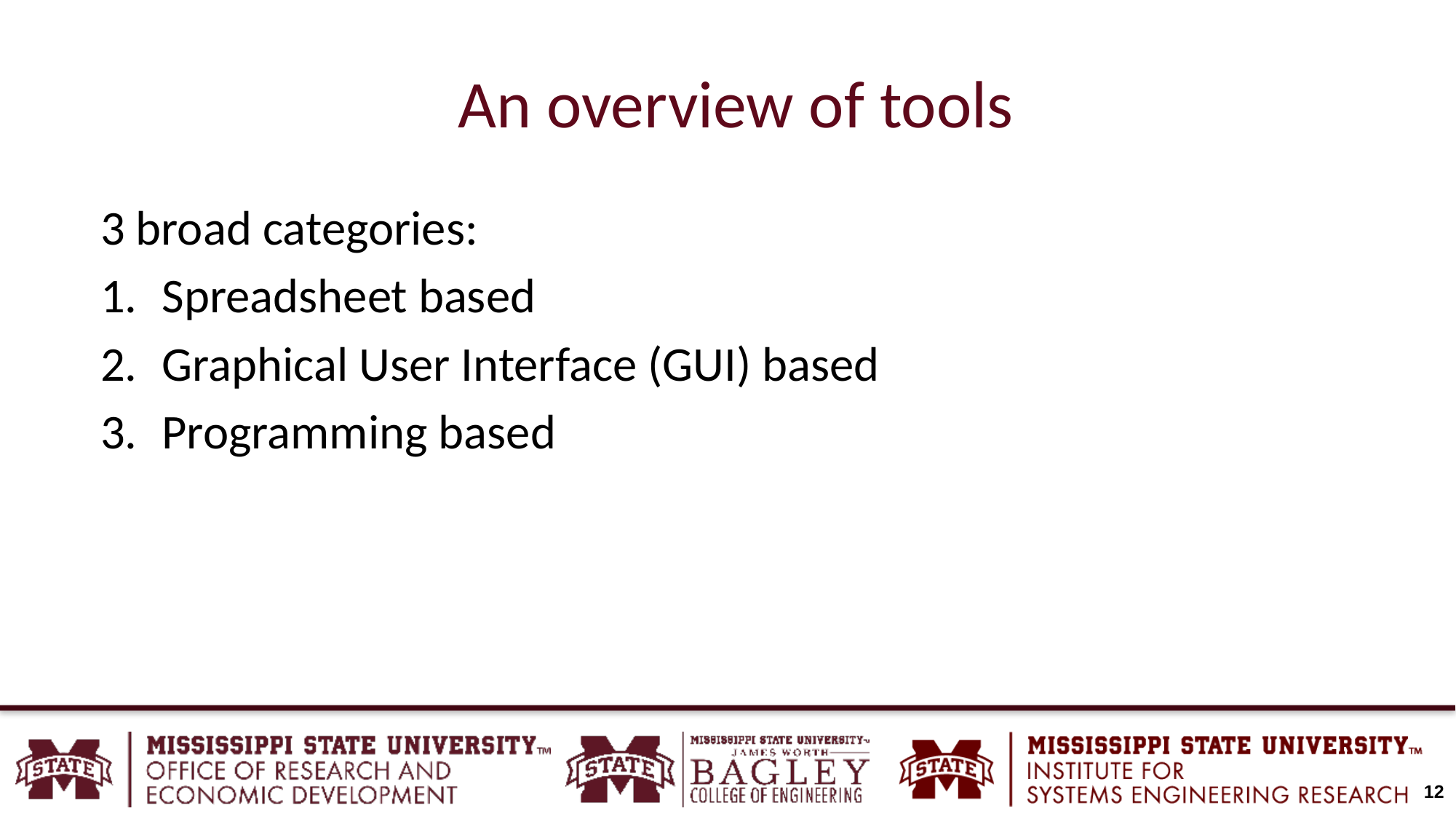

# An overview of tools
3 broad categories:
Spreadsheet based
Graphical User Interface (GUI) based
Programming based